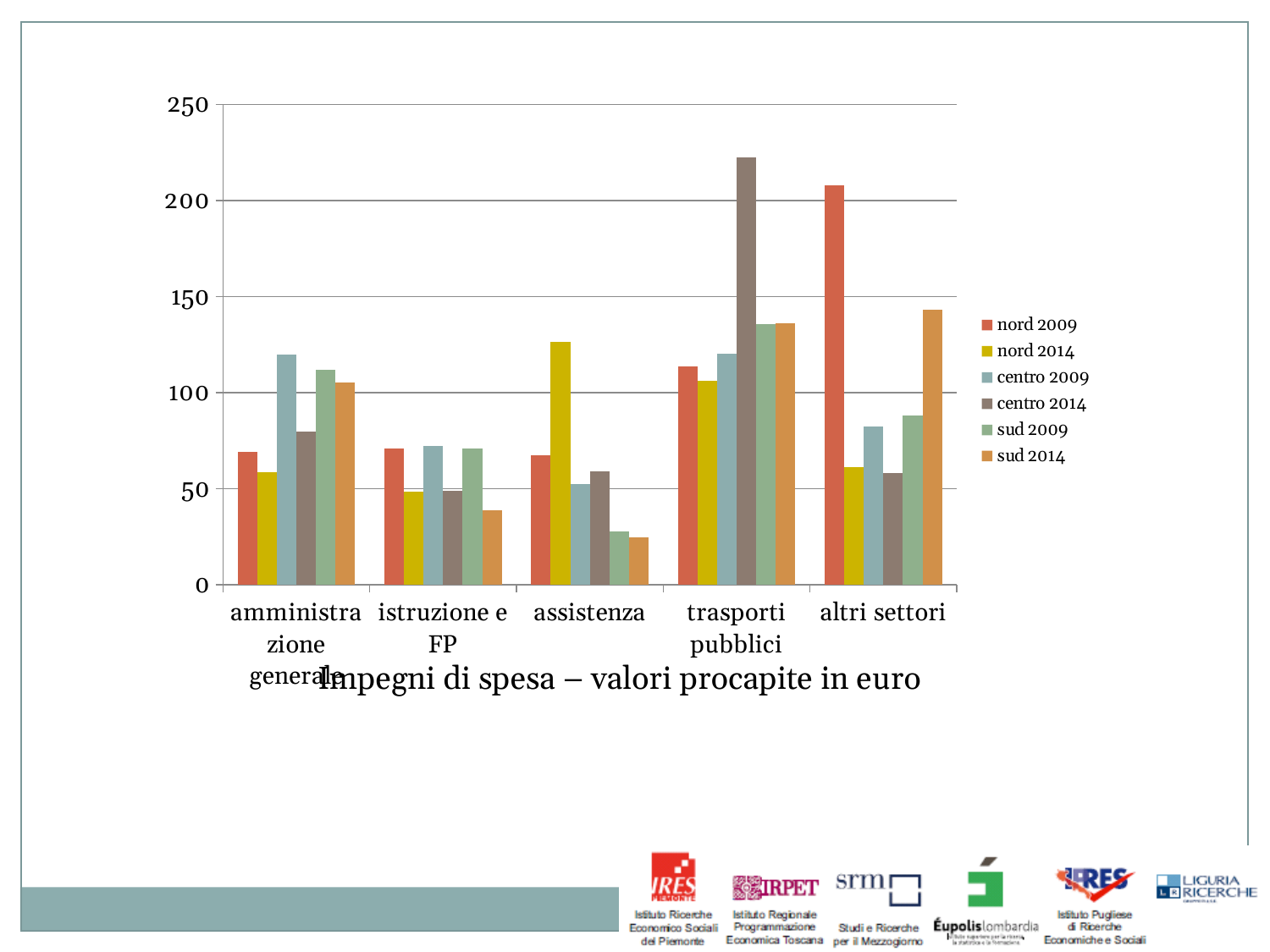

### Chart

| Category | nord 2009 | nord 2014 | centro 2009 | centro 2014 | sud 2009 | sud 2014 |
|---|---|---|---|---|---|---|
| amministrazione generale | 69.1 | 58.5 | 119.7 | 79.6 | 111.8 | 105.5 |
| istruzione e FP | 71.1 | 48.6 | 72.5 | 48.8 | 71.2 | 38.800000000000004 |
| assistenza | 67.6 | 126.4 | 52.3 | 59.2 | 27.6 | 24.8 |
| trasporti pubblici | 113.6 | 106.2 | 120.4 | 222.5 | 135.8 | 136.0 |
| altri settori | 207.80000000000007 | 61.5 | 82.5 | 58.400000000000034 | 88.30000000000001 | 143.4 |